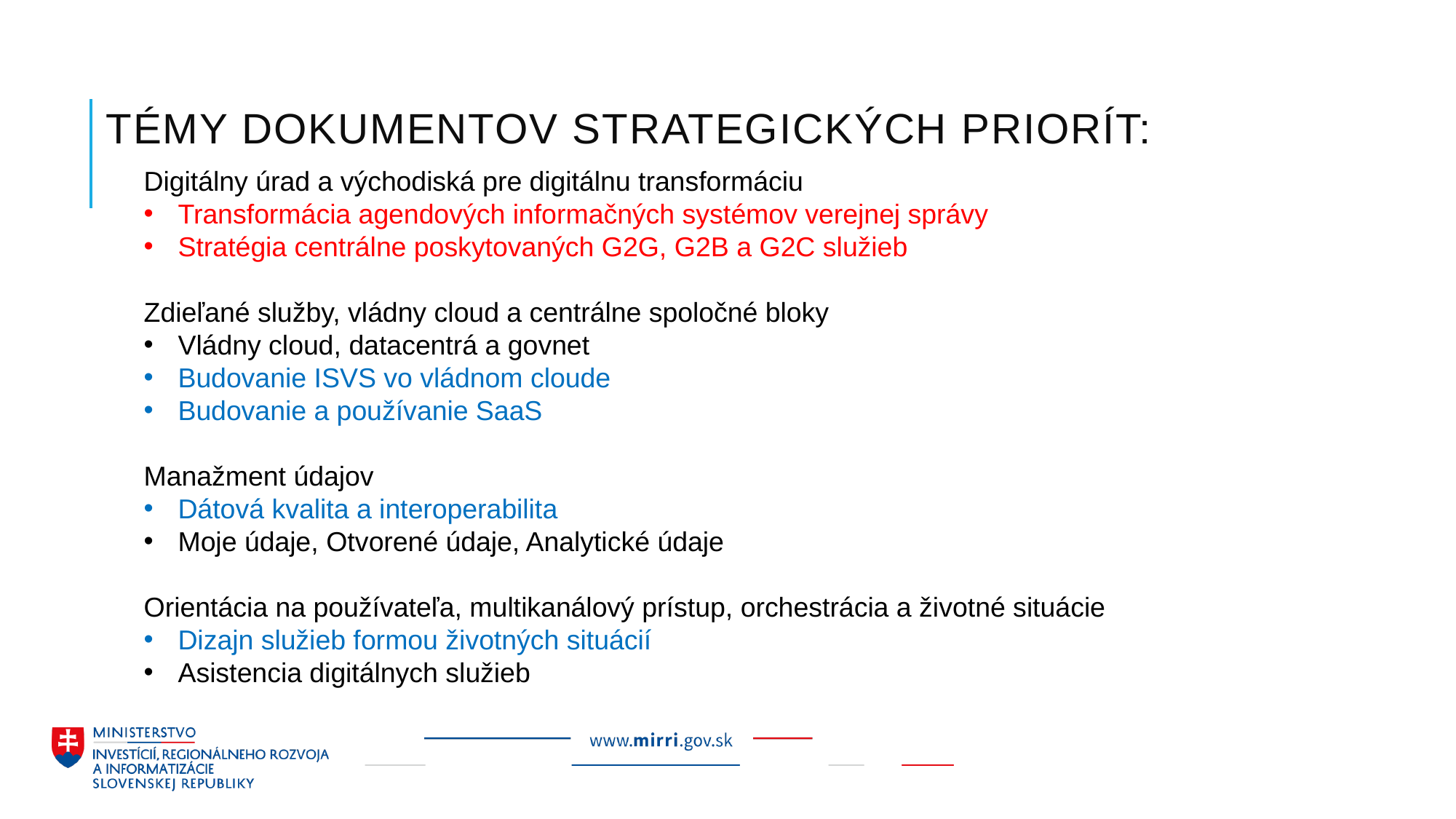

# TémY DokumentOV strategických priorít:
Digitálny úrad a východiská pre digitálnu transformáciu
Transformácia agendových informačných systémov verejnej správy
Stratégia centrálne poskytovaných G2G, G2B a G2C služieb

Zdieľané služby, vládny cloud a centrálne spoločné bloky
Vládny cloud, datacentrá a govnet
Budovanie ISVS vo vládnom cloude
Budovanie a používanie SaaS

Manažment údajov
Dátová kvalita a interoperabilita
Moje údaje, Otvorené údaje, Analytické údaje

Orientácia na používateľa, multikanálový prístup, orchestrácia a životné situácie
Dizajn služieb formou životných situácií
Asistencia digitálnych služieb